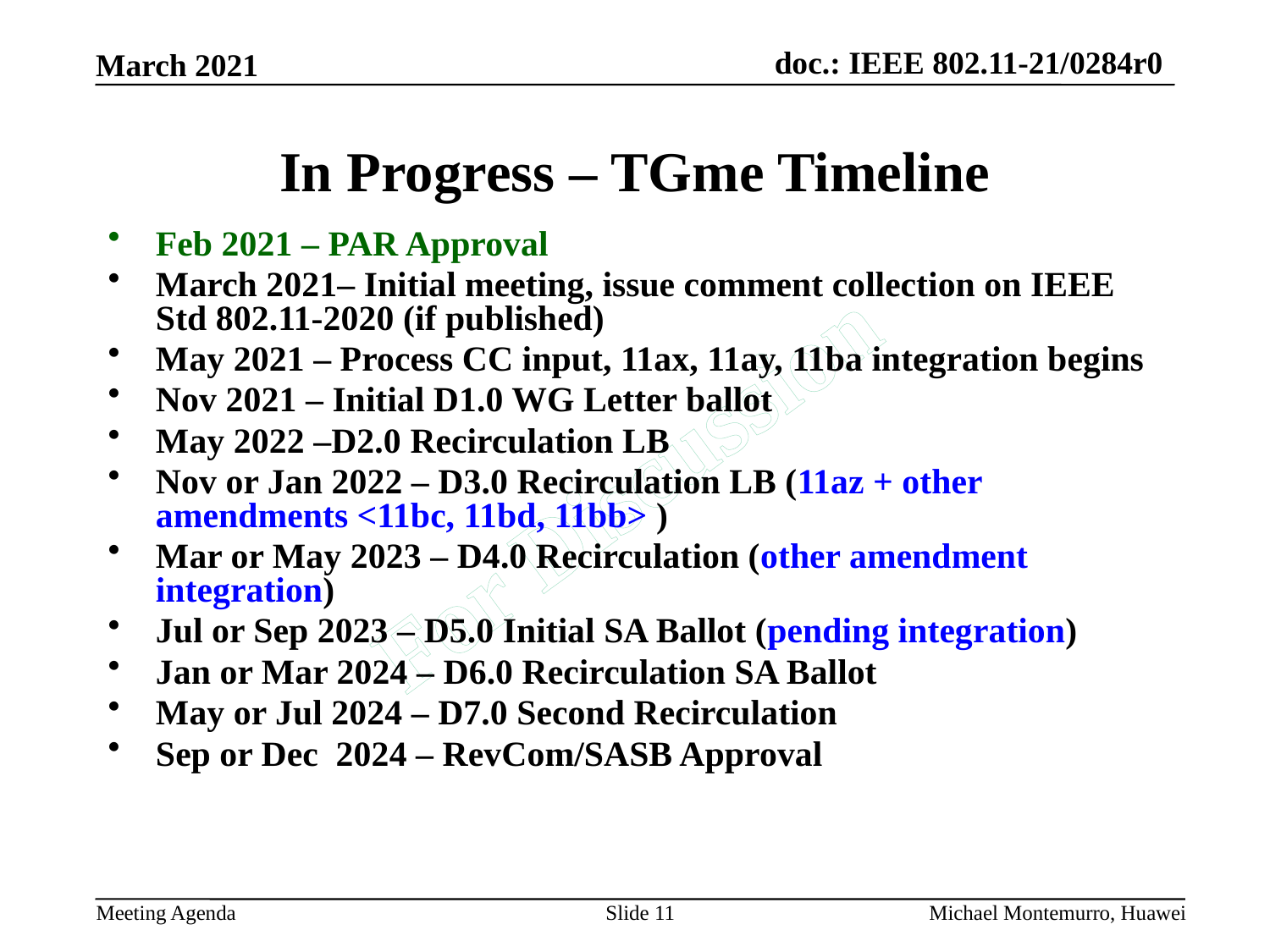

# In Progress – TGme Timeline
Feb 2021 – PAR Approval
March 2021– Initial meeting, issue comment collection on IEEE Std 802.11-2020 (if published)
May 2021 – Process CC input, 11ax, 11ay, 11ba integration begins
Nov 2021 – Initial D1.0 WG Letter ballot
May 2022 –D2.0 Recirculation LB
Nov or Jan 2022 – D3.0 Recirculation LB (11az + other amendments <11bc, 11bd, 11bb> )
Mar or May 2023 – D4.0 Recirculation (other amendment integration)
Jul or Sep 2023 – D5.0 Initial SA Ballot (pending integration)
Jan or Mar 2024 – D6.0 Recirculation SA Ballot
May or Jul 2024 – D7.0 Second Recirculation
Sep or Dec  2024 – RevCom/SASB Approval
For Discussion
Slide 11
Michael Montemurro, Huawei